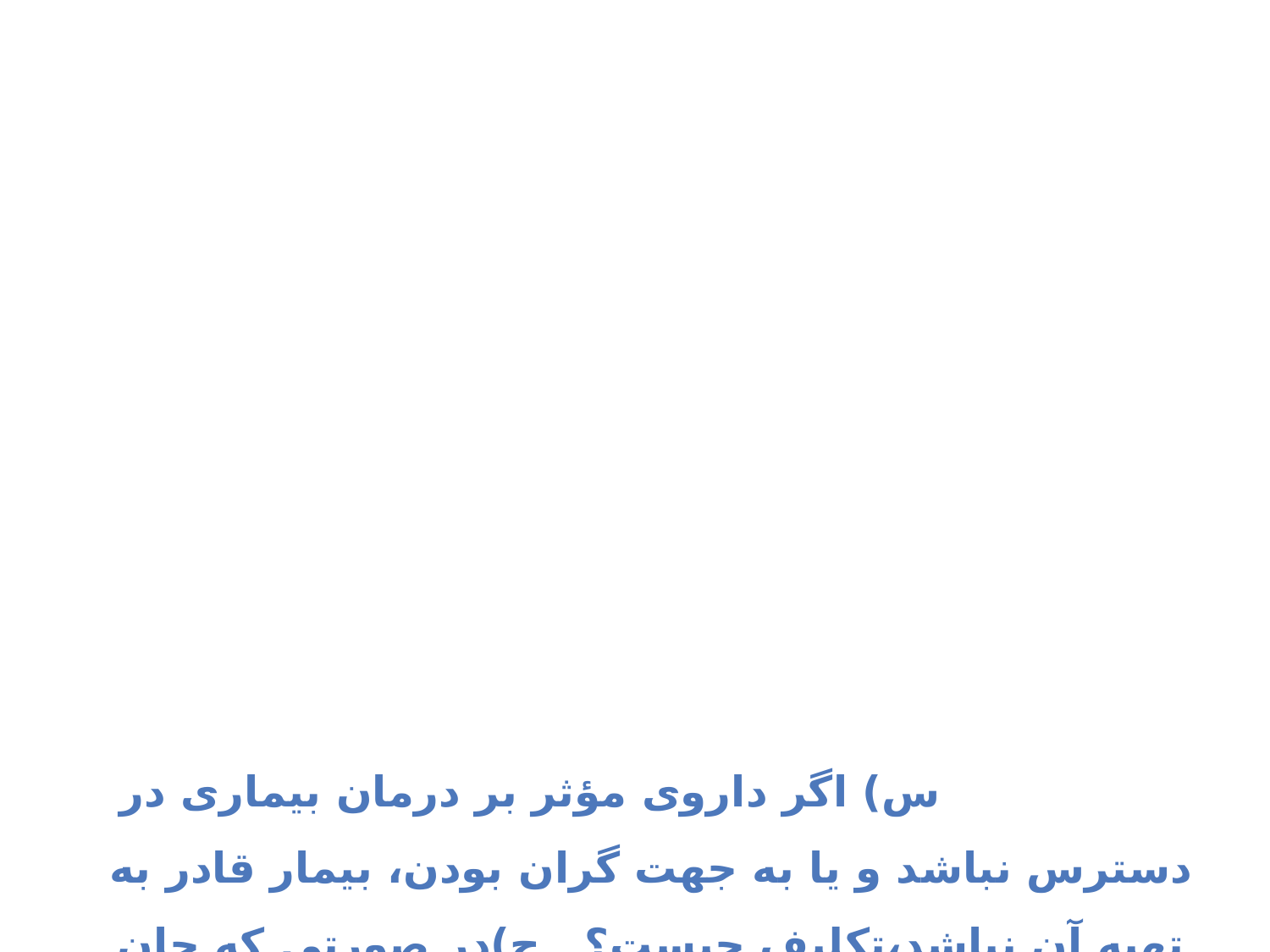

5 ) داروو درمـان                                                                                                                                                                                                                                                                                                                                                                                                                                                                                                                                                                                         س) اگر داروى مؤثر بر درمان بيمارى در دسترس نباشد و يا به جهت گران بودن، بيمار قادر به تهيه آن نباشد،تکلیف چیست؟   ج)در صورتى كه جان بيمار در خطر باشد پزشك و ديگران كه در توان دارند، به صورت واجب كفايى مسئول هستند كه داروى مورد نياز را به هر طريق تهـيه نمايند و جان بيمار را نجـات دهند; يا بايد از طـريق بيت المـال هزينه هاى لازم تـأمين شـود.
همچنین بر مسئولان بهداشت و درمان كشور و بيمارستان ها، هر كدام نسبت به مسئوليت خويش، واجـب است ابزار، وسـايل و داروهاى ضـرورى و حيـاتى مورد نياز بيمـاران را فـراهم آورنـد؛کوتاهی دراین زمینه موجب ضمان خواهدبود وموظفند شخصا به جبران ضررهای وارده مادی ومعنوی مبادرت نمایند وباید از مال خود بپردازند.